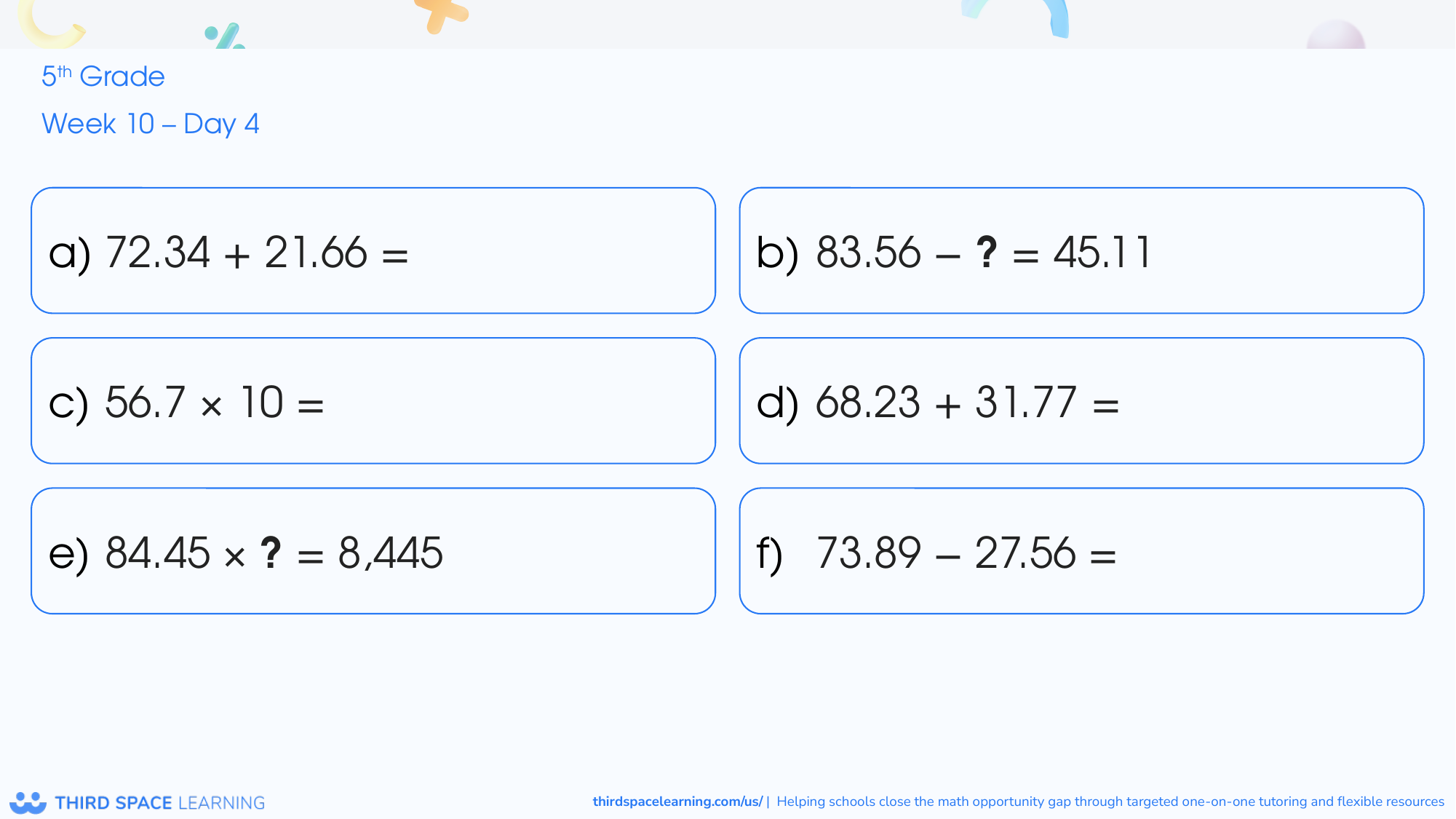

5th Grade
Week 10 – Day 4
72.34 + 21.66 =
83.56 − ? = 45.11
56.7 × 10 =
68.23 + 31.77 =
84.45 × ? = 8,445
73.89 − 27.56 =